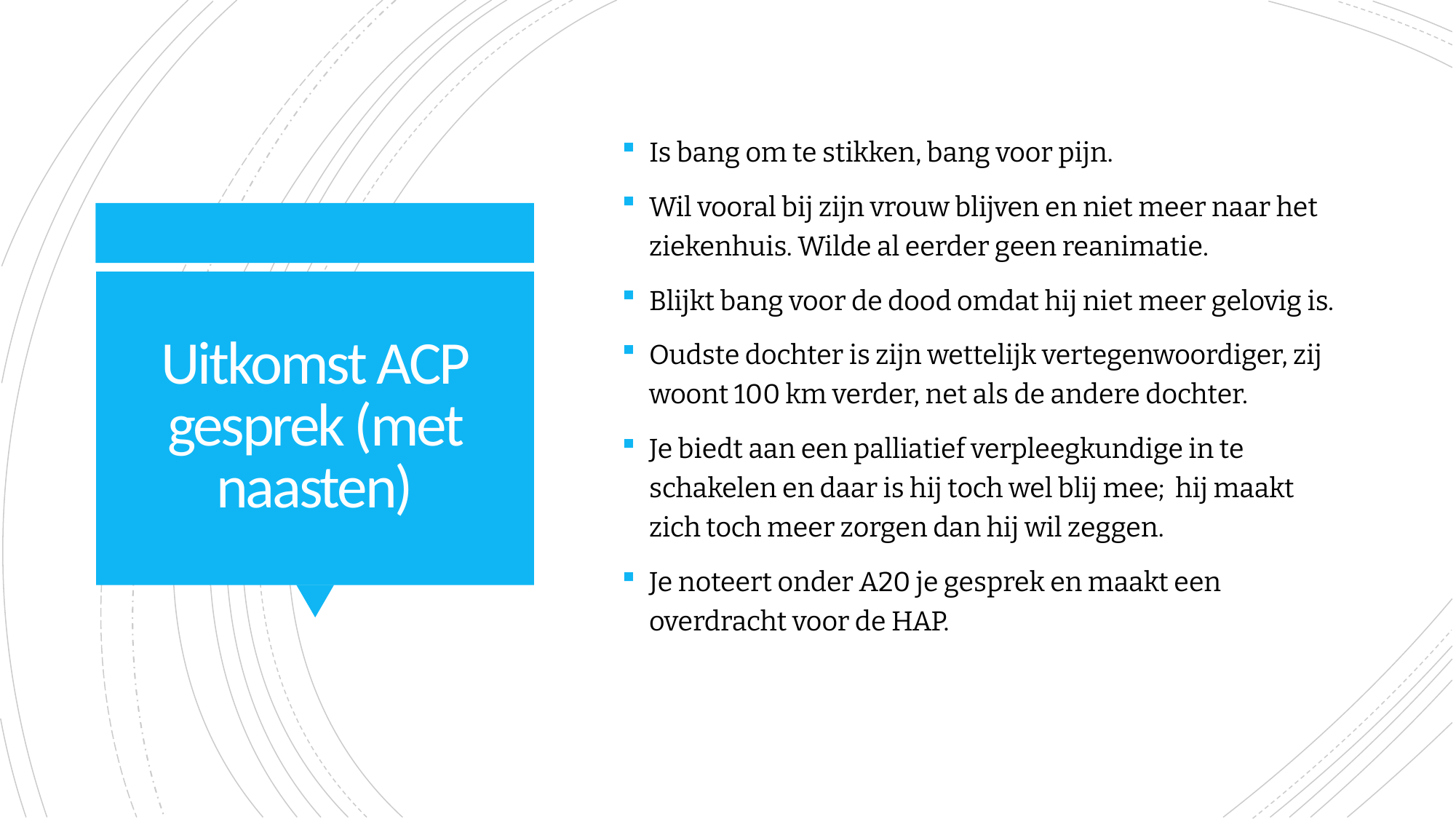

Is bang om te stikken, bang voor pijn.
Wil vooral bij zijn vrouw blijven en niet meer naar het ziekenhuis. Wilde al eerder geen reanimatie.
Blijkt bang voor de dood omdat hij niet meer gelovig is.
Oudste dochter is zijn wettelijk vertegenwoordiger, zij woont 100 km verder, net als de andere dochter.
Je biedt aan een palliatief verpleegkundige in te schakelen en daar is hij toch wel blij mee;  hij maakt zich toch meer zorgen dan hij wil zeggen.
Je noteert onder A20 je gesprek en maakt een overdracht voor de HAP.

# Uitkomst ACP gesprek (met naasten)